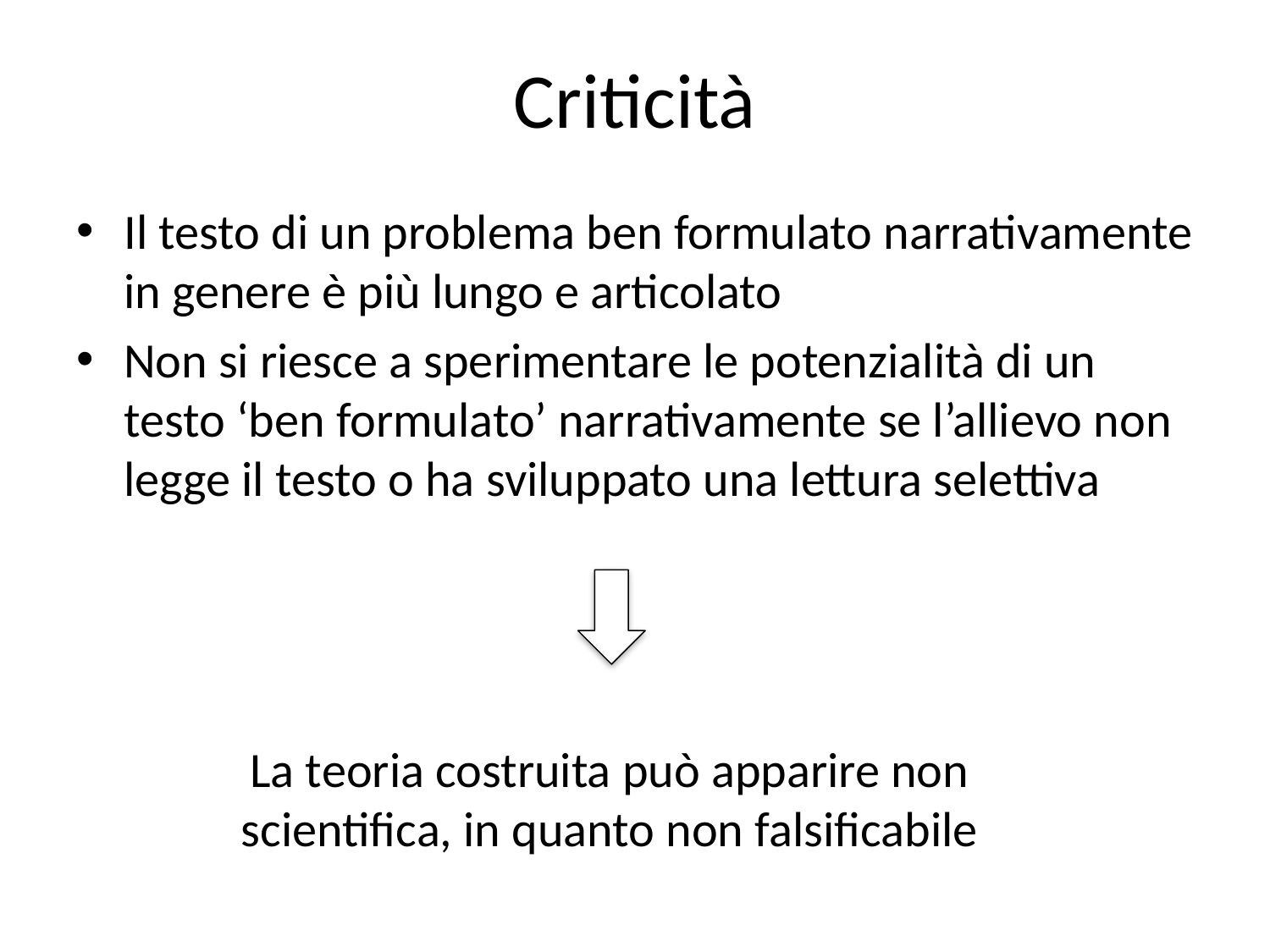

# Criticità
Il testo di un problema ben formulato narrativamente in genere è più lungo e articolato
Non si riesce a sperimentare le potenzialità di un testo ‘ben formulato’ narrativamente se l’allievo non legge il testo o ha sviluppato una lettura selettiva

La teoria costruita può apparire non scientifica, in quanto non falsificabile